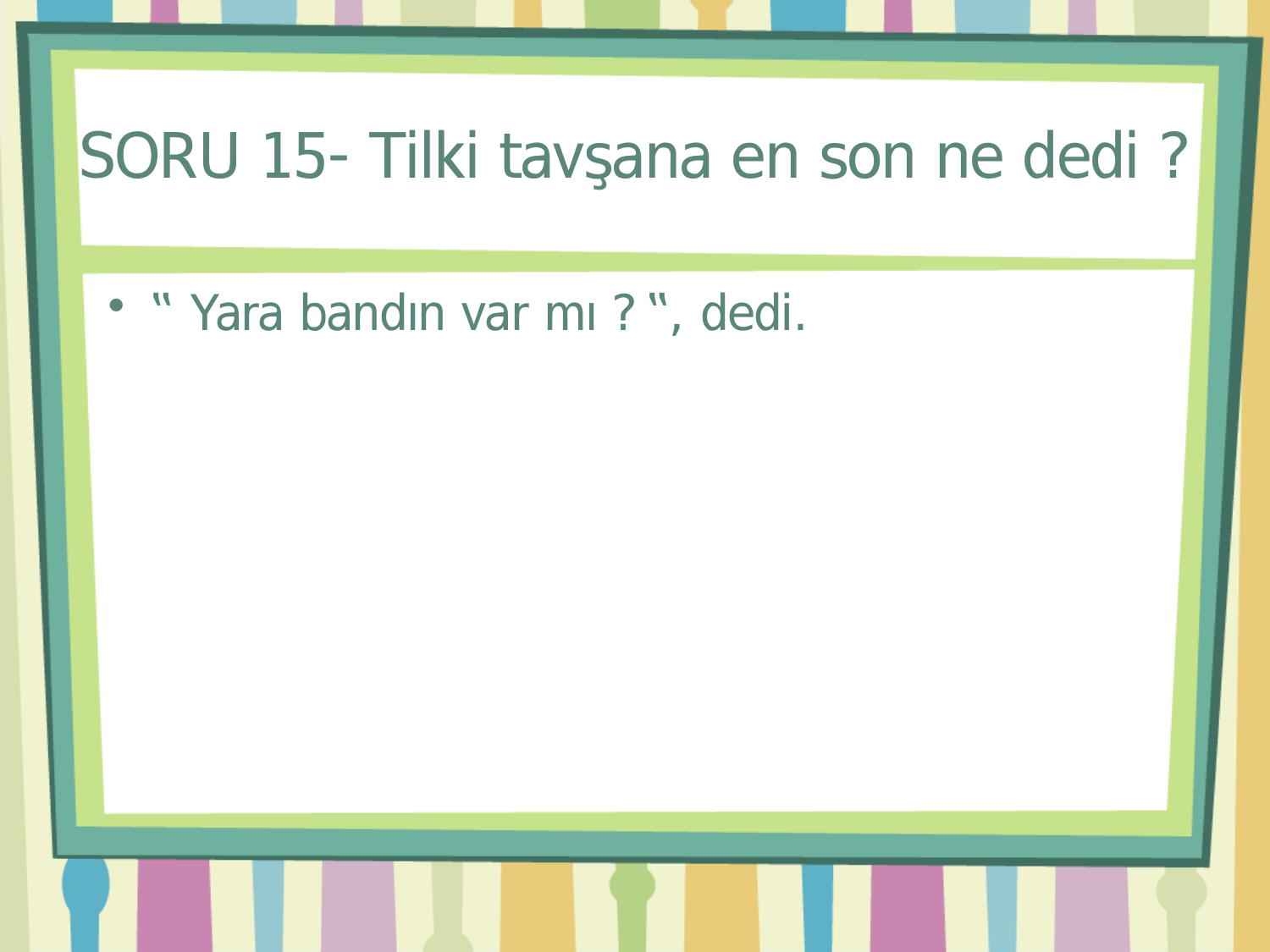

# SORU 15- Tilki tavşana en son ne dedi ?
“ Yara bandın var mı ? “, dedi.